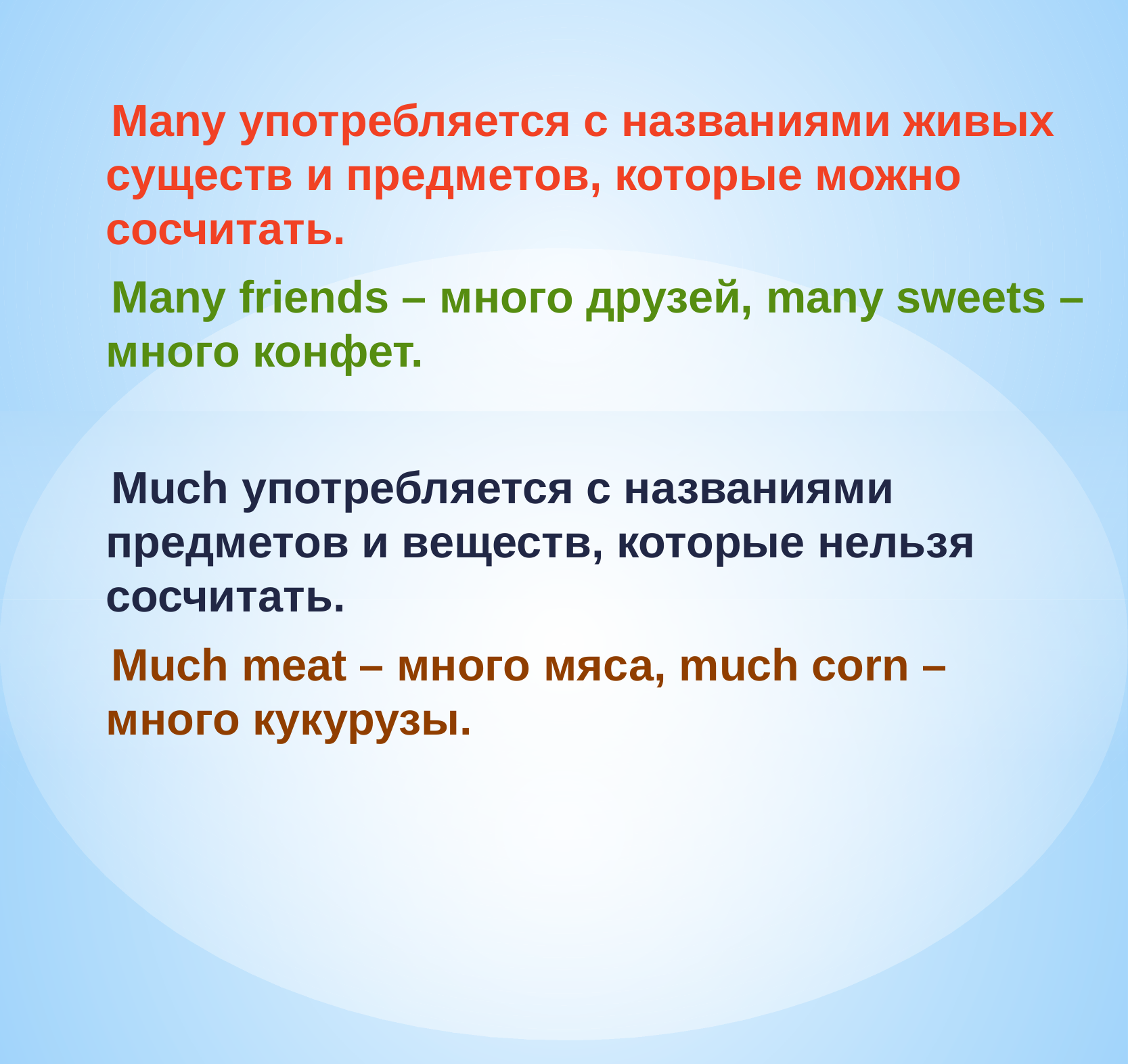

Many употребляется с названиями живых существ и предметов, которые можно сосчитать.
     Many friends – много друзей, many sweets – много конфет.

     Much употребляется с названиями предметов и веществ, которые нельзя сосчитать.
     Much meat – много мяса, much corn – много кукурузы.